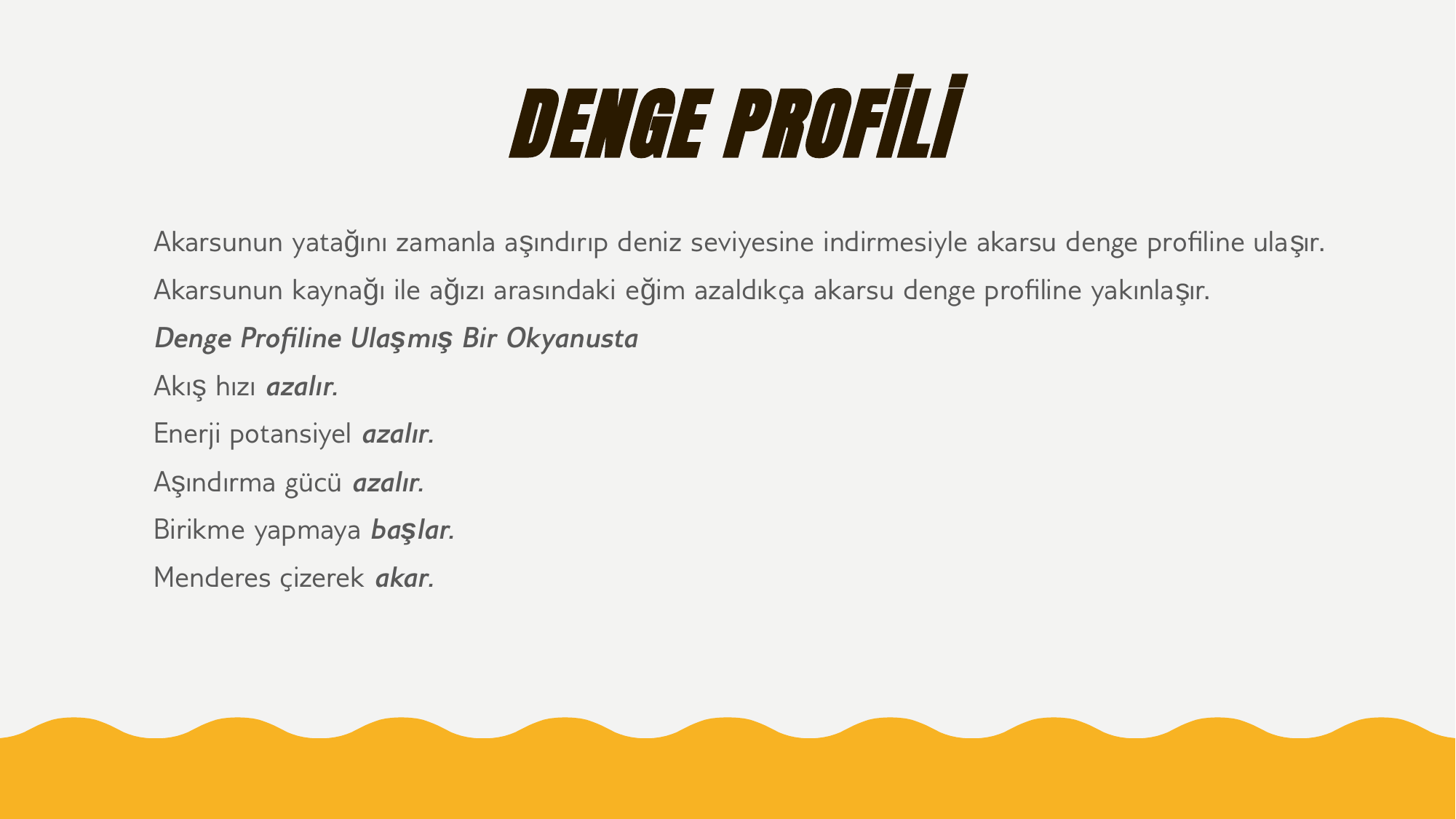

# DENGE PROFİLİ
Akarsunun yatağını zamanla aşındırıp deniz seviyesine indirmesiyle akarsu denge profiline ulaşır.
Akarsunun kaynağı ile ağızı arasındaki eğim azaldıkça akarsu denge profiline yakınlaşır.
Denge Profiline Ulaşmış Bir Okyanusta
Akış hızı azalır.
Enerji potansiyel azalır.
Aşındırma gücü azalır.
Birikme yapmaya başlar.
Menderes çizerek akar.